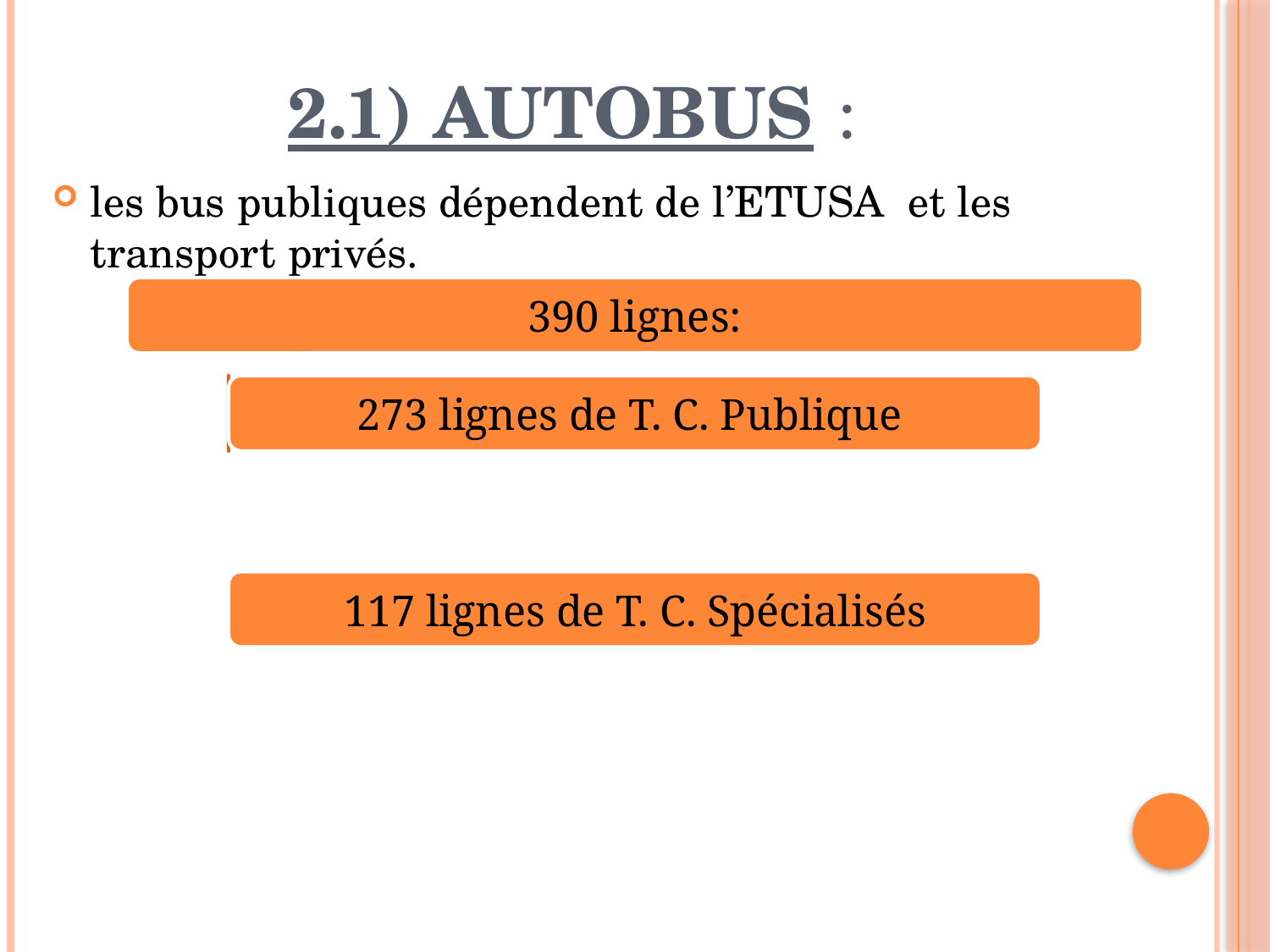

# 2.1) Autobus :
les bus publiques dépendent de l’ETUSA  et les transport privés.

390 lignes:
273 lignes de T. C. Publique
117 lignes de T. C. Spécialisés